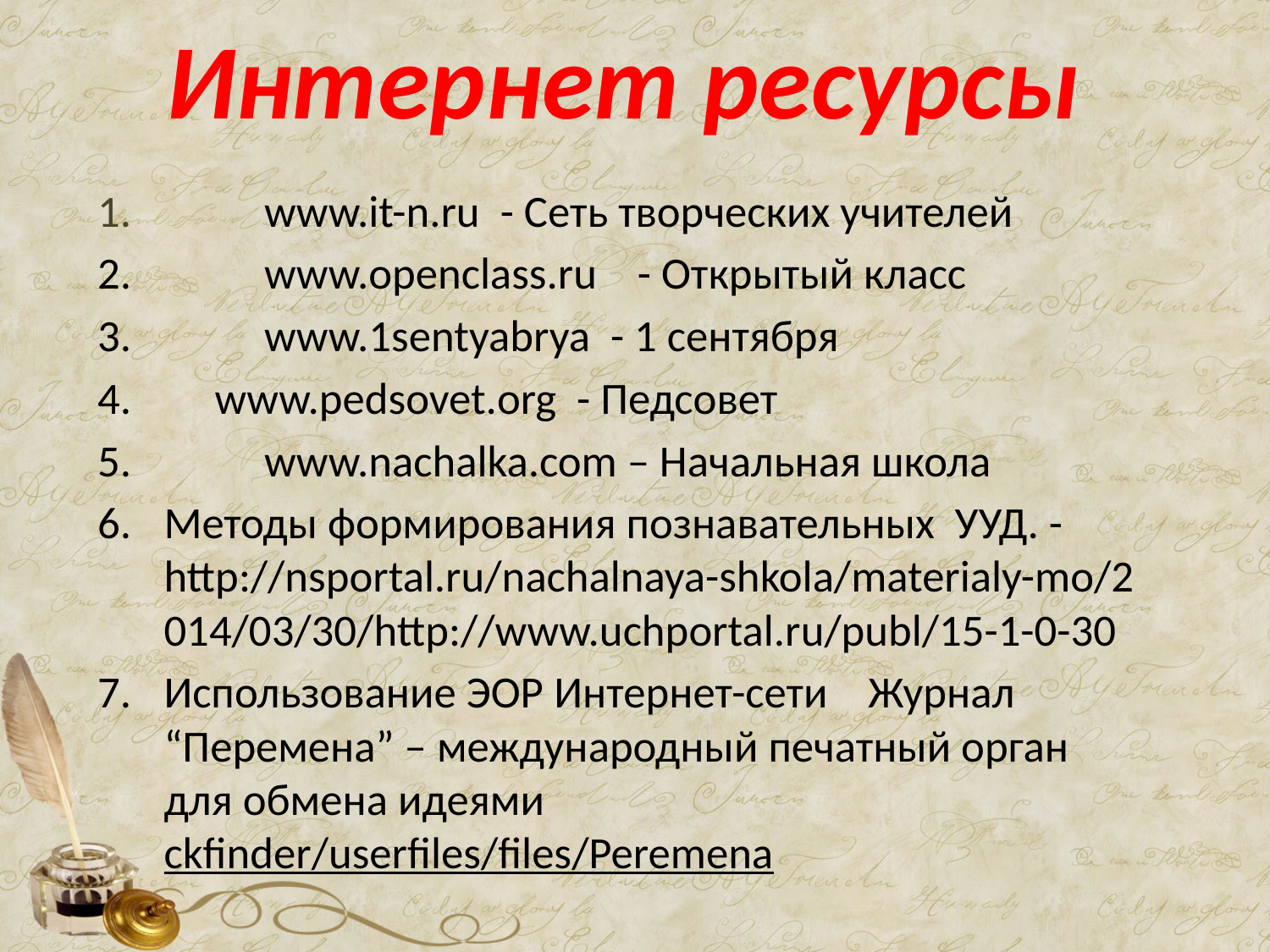

# Интернет ресурсы
	www.it-n.ru  - Сеть творческих учителей
	www.openclass.ru    - Открытый класс
	www.1sentyabrya  - 1 сентября
     www.pedsovet.org  - Педсовет
	www.nachalka.com – Начальная школа
Методы формирования познавательных  УУД. -http://nsportal.ru/nachalnaya-shkola/materialy-mo/2014/03/30/http://www.uchportal.ru/publ/15-1-0-30
Использование ЭОР Интернет-сети    Журнал “Перемена” – международный печатный орган    для обмена идеями  ckfinder/userfiles/files/Peremena